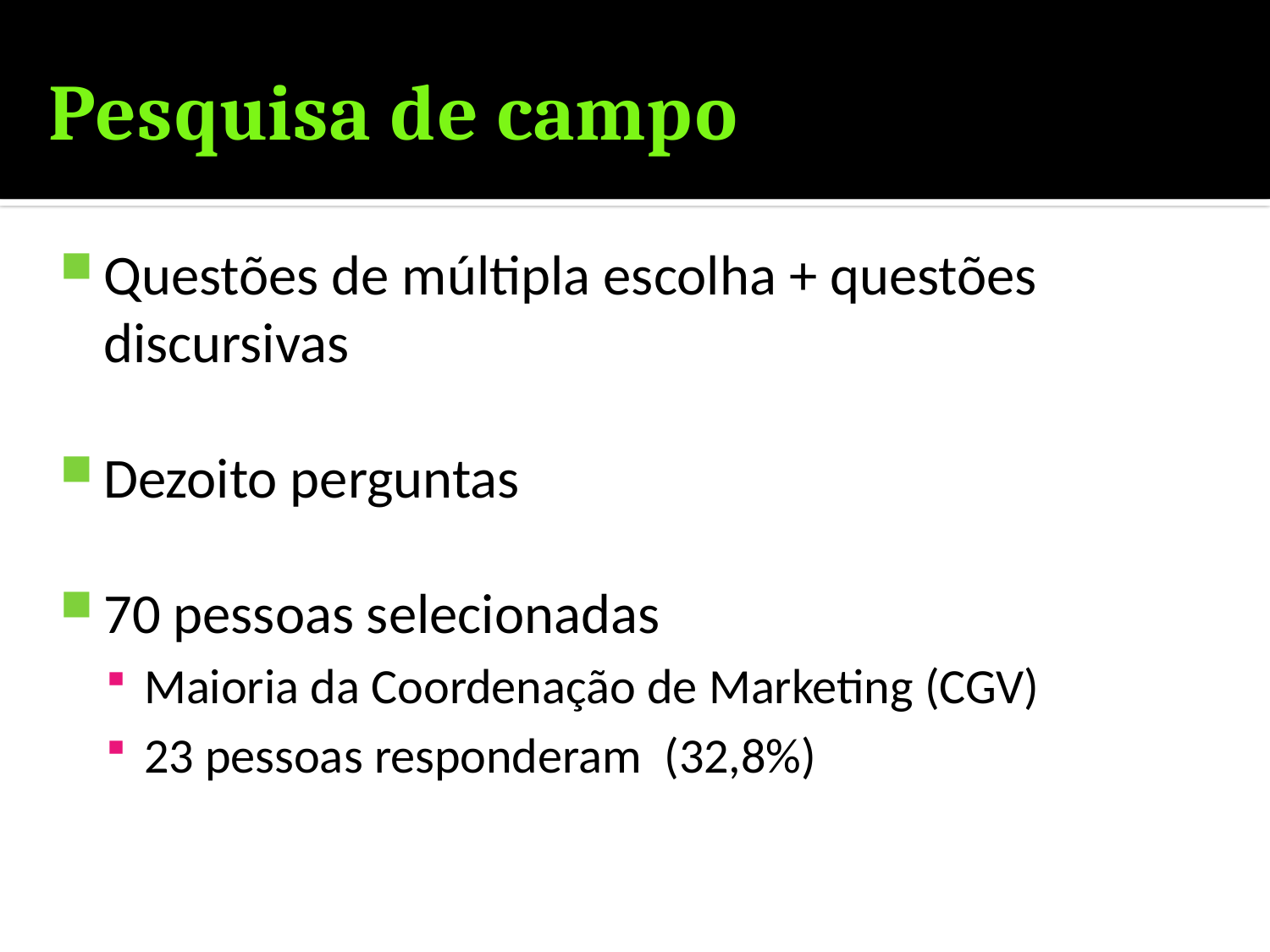

# Pesquisa de campo
Questões de múltipla escolha + questões discursivas

Dezoito perguntas

70 pessoas selecionadas
Maioria da Coordenação de Marketing (CGV)
23 pessoas responderam  (32,8%)